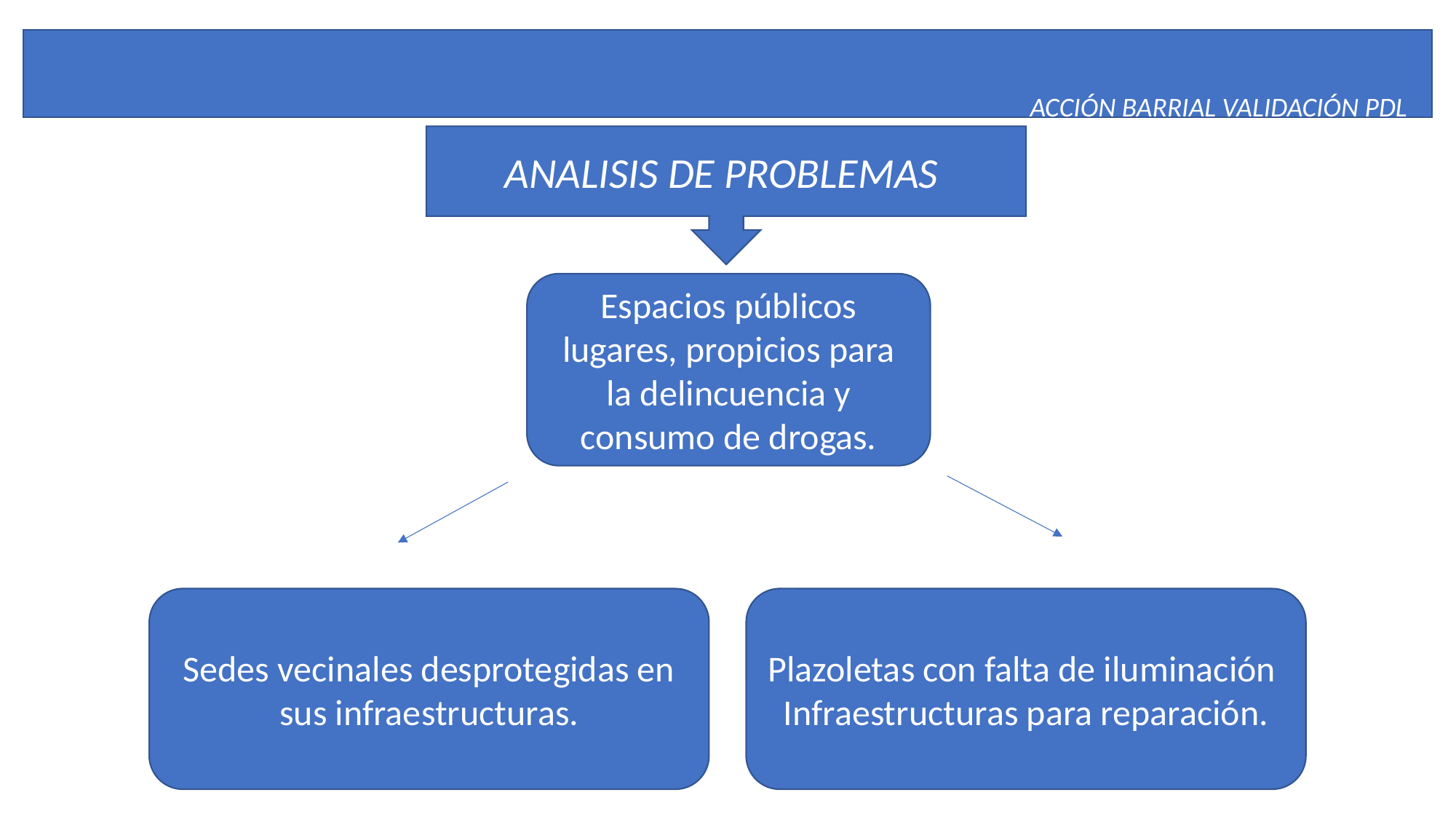

ACCIÓN BARRIAL VALIDACIÓN PDL

ANALISIS DE PROBLEMAS
Espacios públicos lugares, propicios para la delincuencia y consumo de drogas.
Sedes vecinales desprotegidas en sus infraestructuras.
Plazoletas con falta de iluminación
Infraestructuras para reparación.